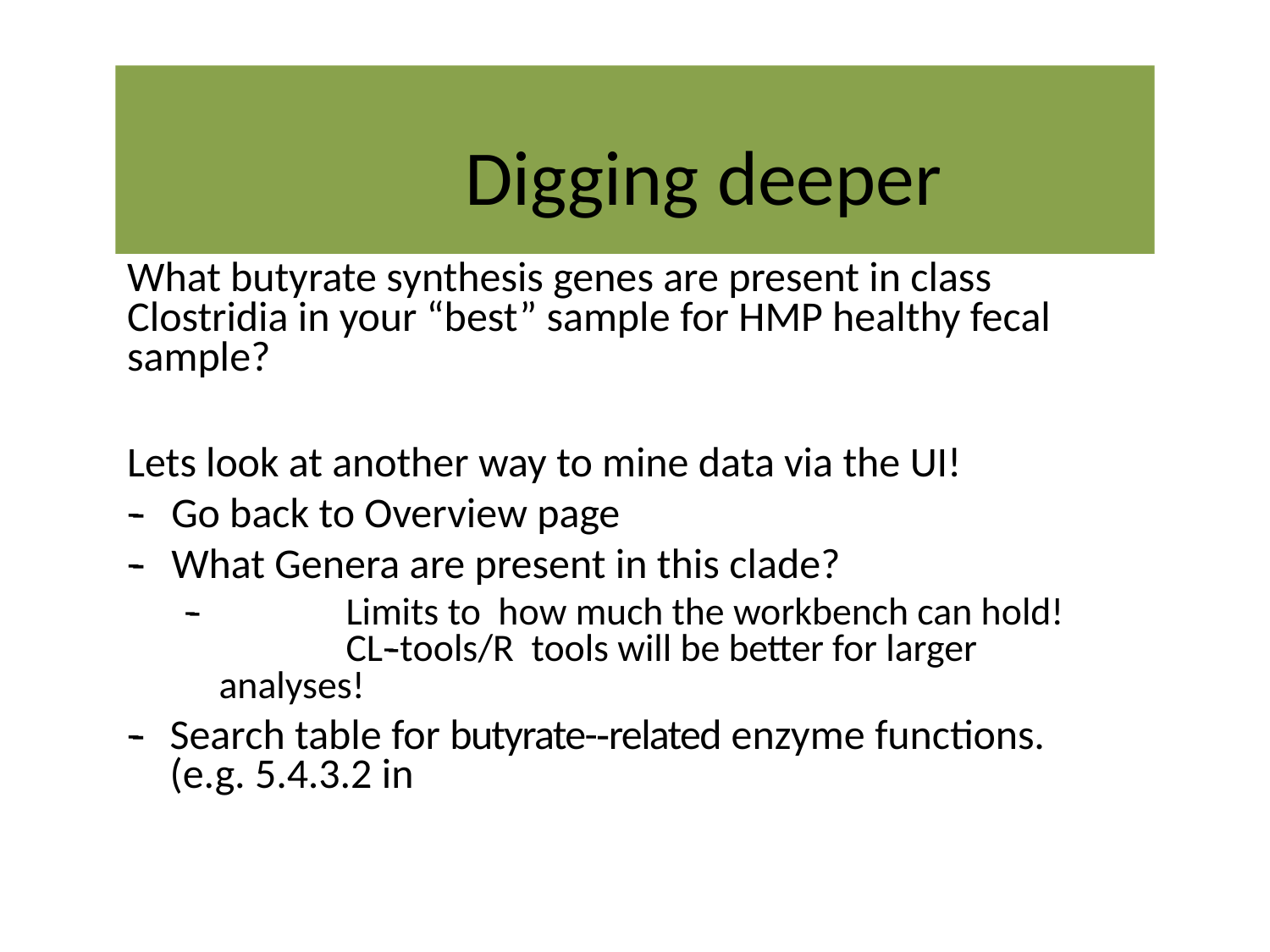

# Digging deeper
What butyrate synthesis genes are present in class  Clostridia in your “best” sample for HMP healthy fecal  sample?

Lets look at another way to mine data via the UI!
-­‐	Go back to Overview page
-­‐	What Genera are present in this clade?
-­‐		Limits to  how much the workbench can hold!	CL-­‐tools/R  tools will be better for larger analyses!
-­‐	Search table for butyrate-­‐related enzyme functions.  (e.g. 5.4.3.2 in